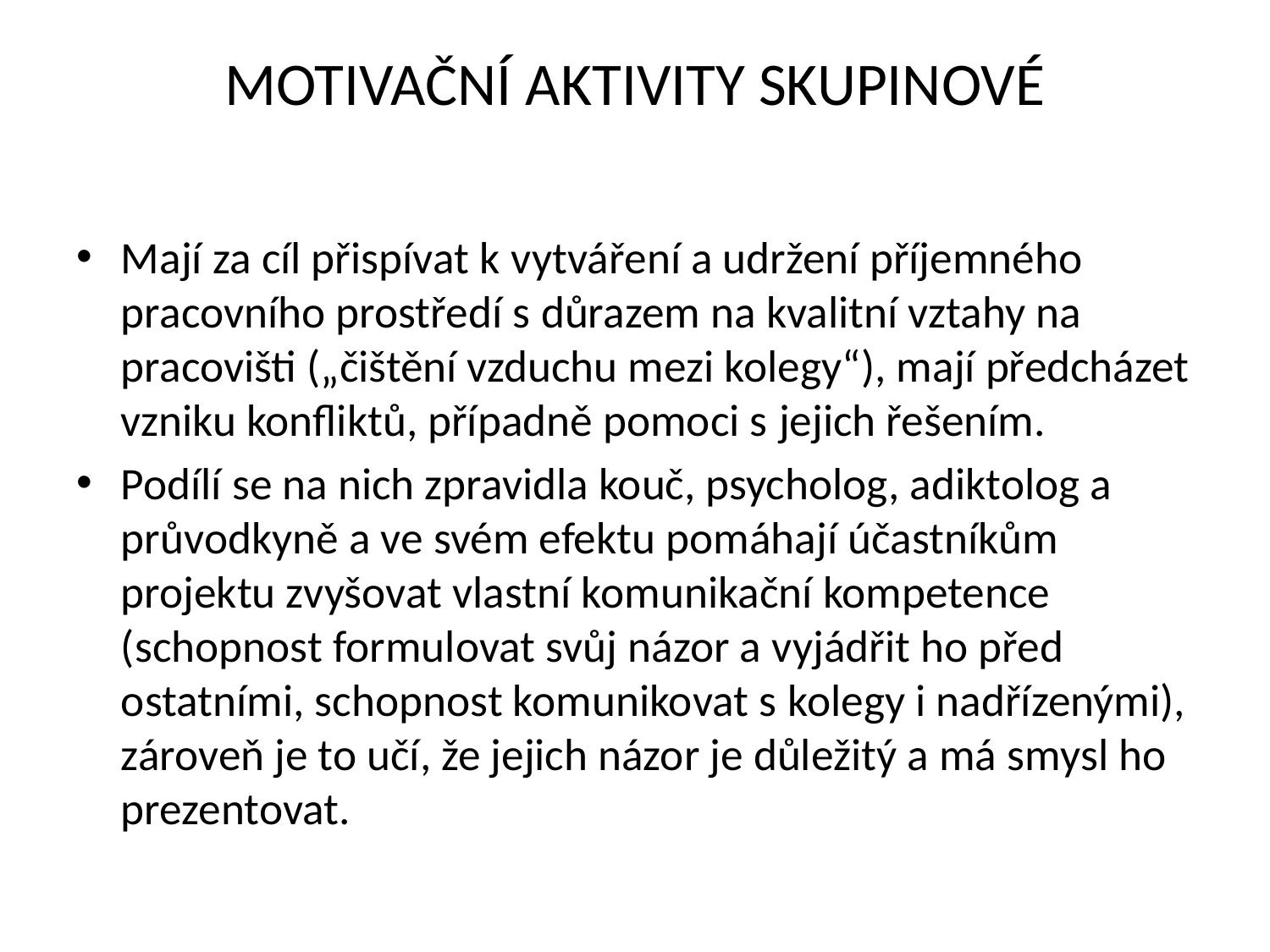

# MOTIVAČNÍ AKTIVITY SKUPINOVÉ
Mají za cíl přispívat k vytváření a udržení příjemného pracovního prostředí s důrazem na kvalitní vztahy na pracovišti („čištění vzduchu mezi kolegy“), mají předcházet vzniku konfliktů, případně pomoci s jejich řešením.
Podílí se na nich zpravidla kouč, psycholog, adiktolog a průvodkyně a ve svém efektu pomáhají účastníkům projektu zvyšovat vlastní komunikační kompetence (schopnost formulovat svůj názor a vyjádřit ho před ostatními, schopnost komunikovat s kolegy i nadřízenými), zároveň je to učí, že jejich názor je důležitý a má smysl ho prezentovat.